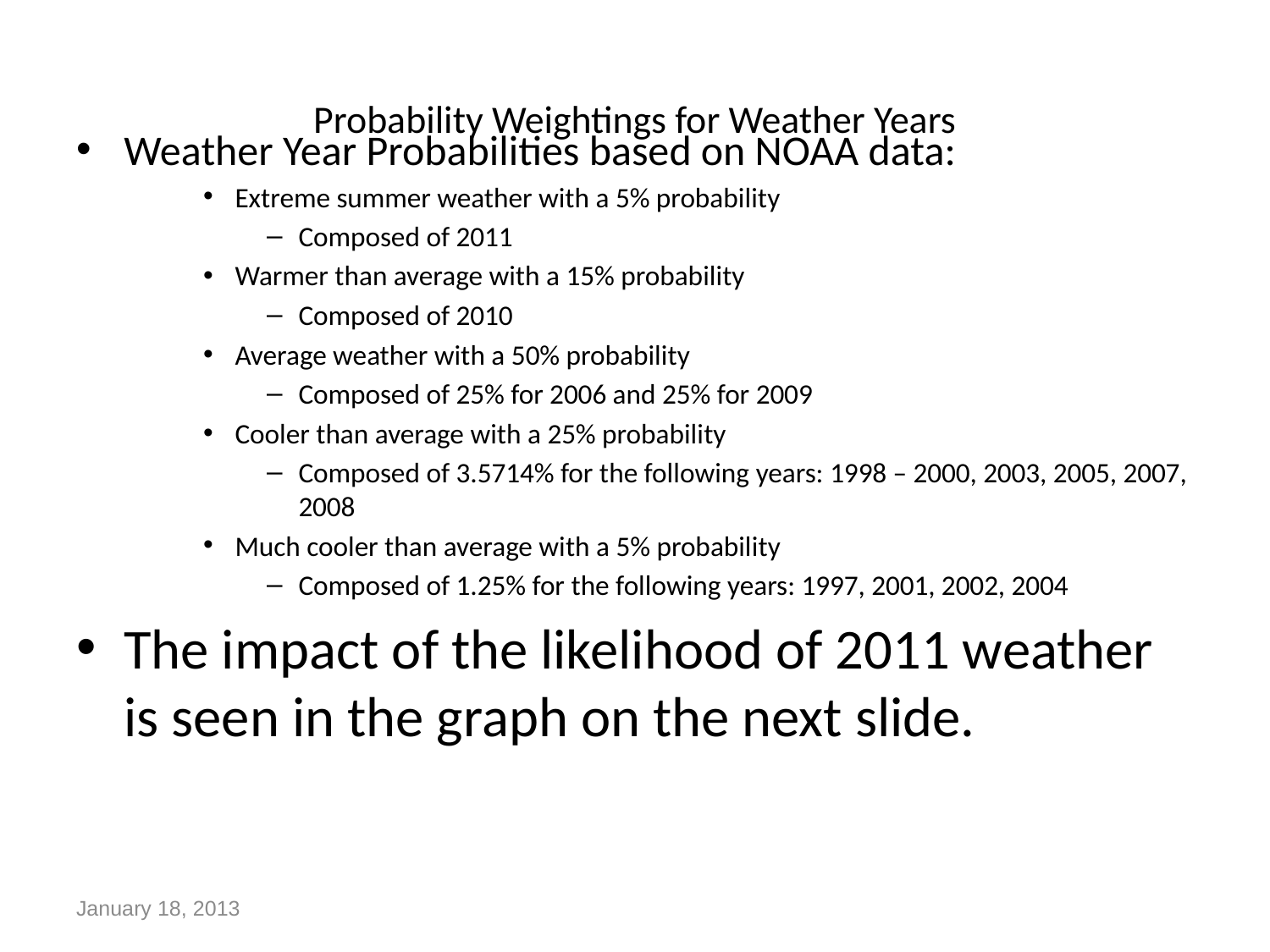

# Probability Weightings for Weather Years
Weather Year Probabilities based on NOAA data:
Extreme summer weather with a 5% probability
Composed of 2011
Warmer than average with a 15% probability
Composed of 2010
Average weather with a 50% probability
Composed of 25% for 2006 and 25% for 2009
Cooler than average with a 25% probability
Composed of 3.5714% for the following years: 1998 – 2000, 2003, 2005, 2007, 2008
Much cooler than average with a 5% probability
Composed of 1.25% for the following years: 1997, 2001, 2002, 2004
The impact of the likelihood of 2011 weather is seen in the graph on the next slide.
January 18, 2013